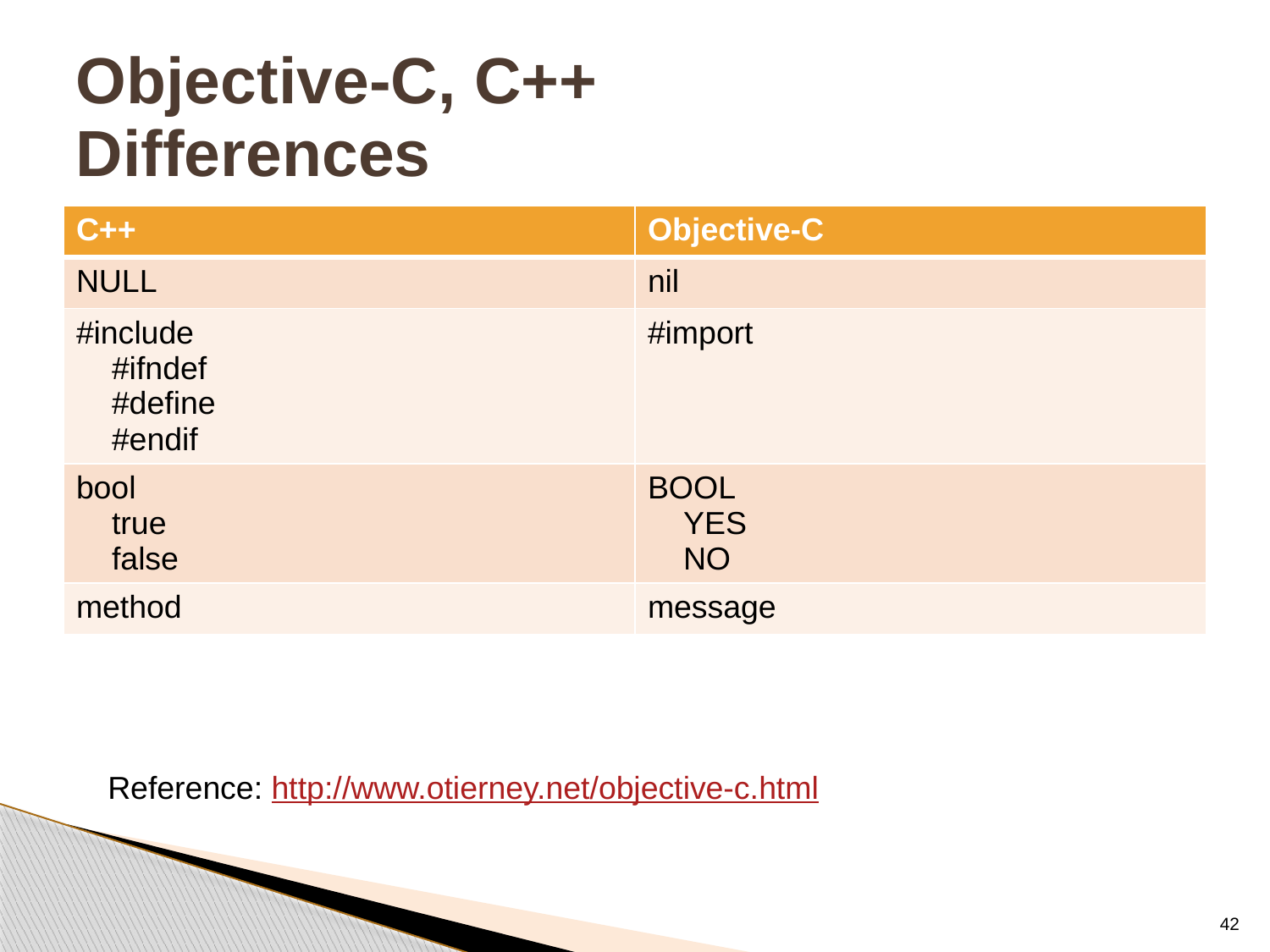

# Objective-C, C++ Differences
| C++ | Objective-C |
| --- | --- |
| NULL | nil |
| #include #ifndef #define #endif | #import |
| bool true false | BOOL YES NO |
| method | message |
Reference: http://www.otierney.net/objective-c.html
42